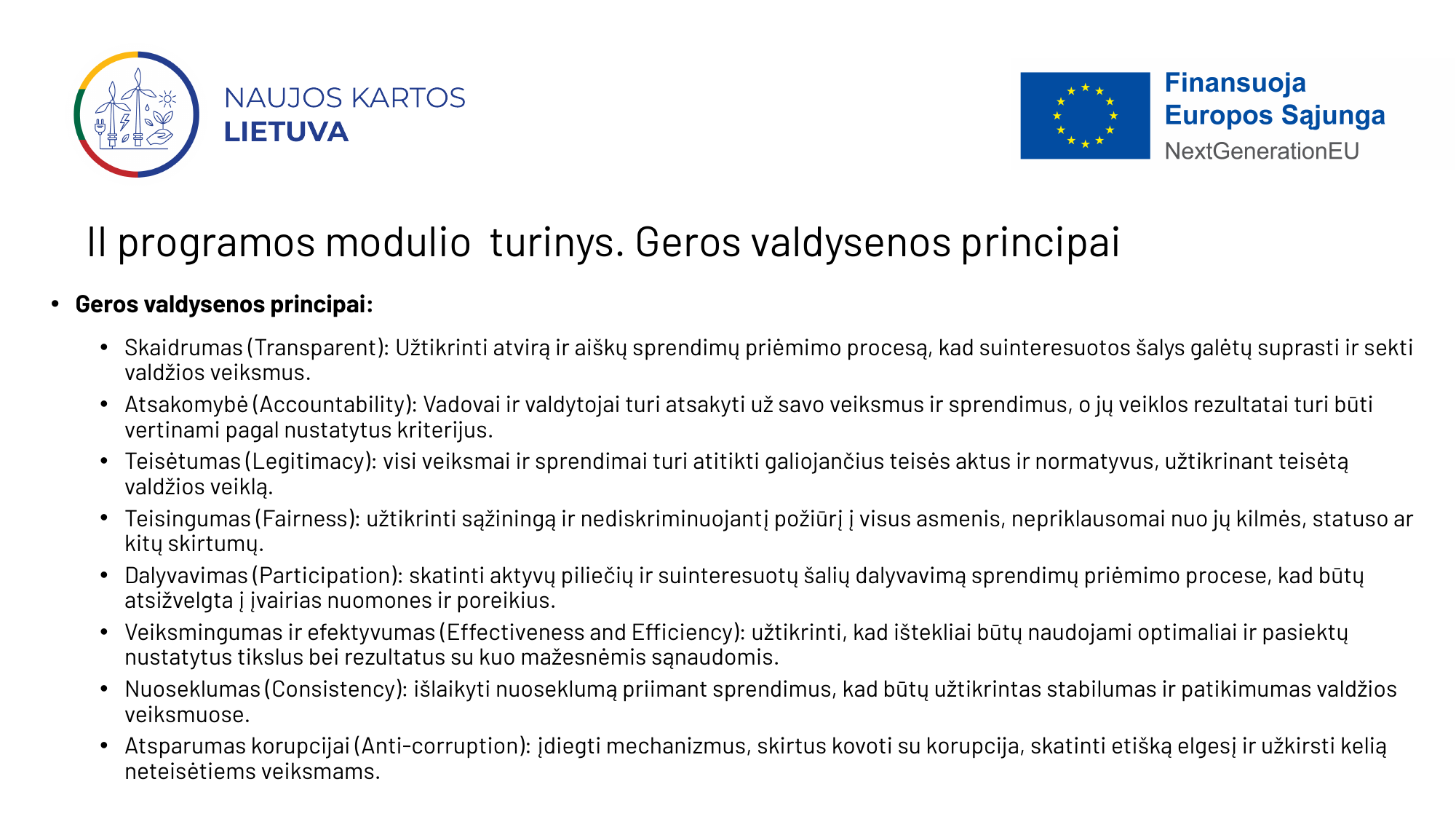

# II programos modulio  turinys. Geros valdysenos principai
Geros valdysenos principai:
Skaidrumas (Transparent): Užtikrinti atvirą ir aiškų sprendimų priėmimo procesą, kad suinteresuotos šalys galėtų suprasti ir sekti valdžios veiksmus.
Atsakomybė (Accountability): Vadovai ir valdytojai turi atsakyti už savo veiksmus ir sprendimus, o jų veiklos rezultatai turi būti vertinami pagal nustatytus kriterijus.
Teisėtumas (Legitimacy): visi veiksmai ir sprendimai turi atitikti galiojančius teisės aktus ir normatyvus, užtikrinant teisėtą valdžios veiklą.
Teisingumas (Fairness): užtikrinti sąžiningą ir nediskriminuojantį požiūrį į visus asmenis, nepriklausomai nuo jų kilmės, statuso ar kitų skirtumų.
Dalyvavimas (Participation): skatinti aktyvų piliečių ir suinteresuotų šalių dalyvavimą sprendimų priėmimo procese, kad būtų atsižvelgta į įvairias nuomones ir poreikius.
Veiksmingumas ir efektyvumas (Effectiveness and Efficiency): užtikrinti, kad ištekliai būtų naudojami optimaliai ir pasiektų nustatytus tikslus bei rezultatus su kuo mažesnėmis sąnaudomis.
Nuoseklumas (Consistency): išlaikyti nuoseklumą priimant sprendimus, kad būtų užtikrintas stabilumas ir patikimumas valdžios veiksmuose.
Atsparumas korupcijai (Anti-corruption): įdiegti mechanizmus, skirtus kovoti su korupcija, skatinti etišką elgesį ir užkirsti kelią neteisėtiems veiksmams.